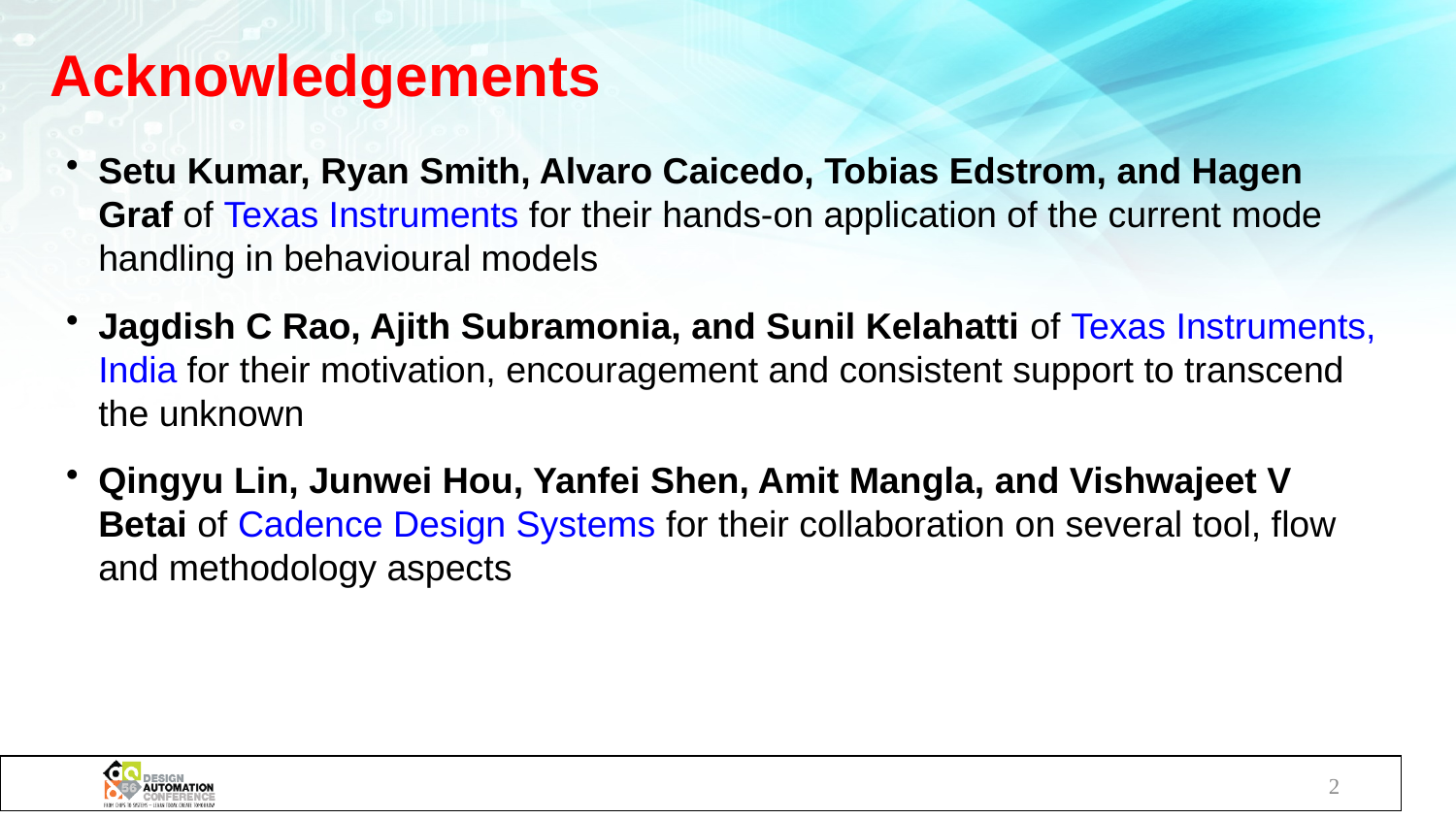

# Acknowledgements
Setu Kumar, Ryan Smith, Alvaro Caicedo, Tobias Edstrom, and Hagen Graf of Texas Instruments for their hands-on application of the current mode handling in behavioural models
Jagdish C Rao, Ajith Subramonia, and Sunil Kelahatti of Texas Instruments, India for their motivation, encouragement and consistent support to transcend the unknown
Qingyu Lin, Junwei Hou, Yanfei Shen, Amit Mangla, and Vishwajeet V Betai of Cadence Design Systems for their collaboration on several tool, flow and methodology aspects

2